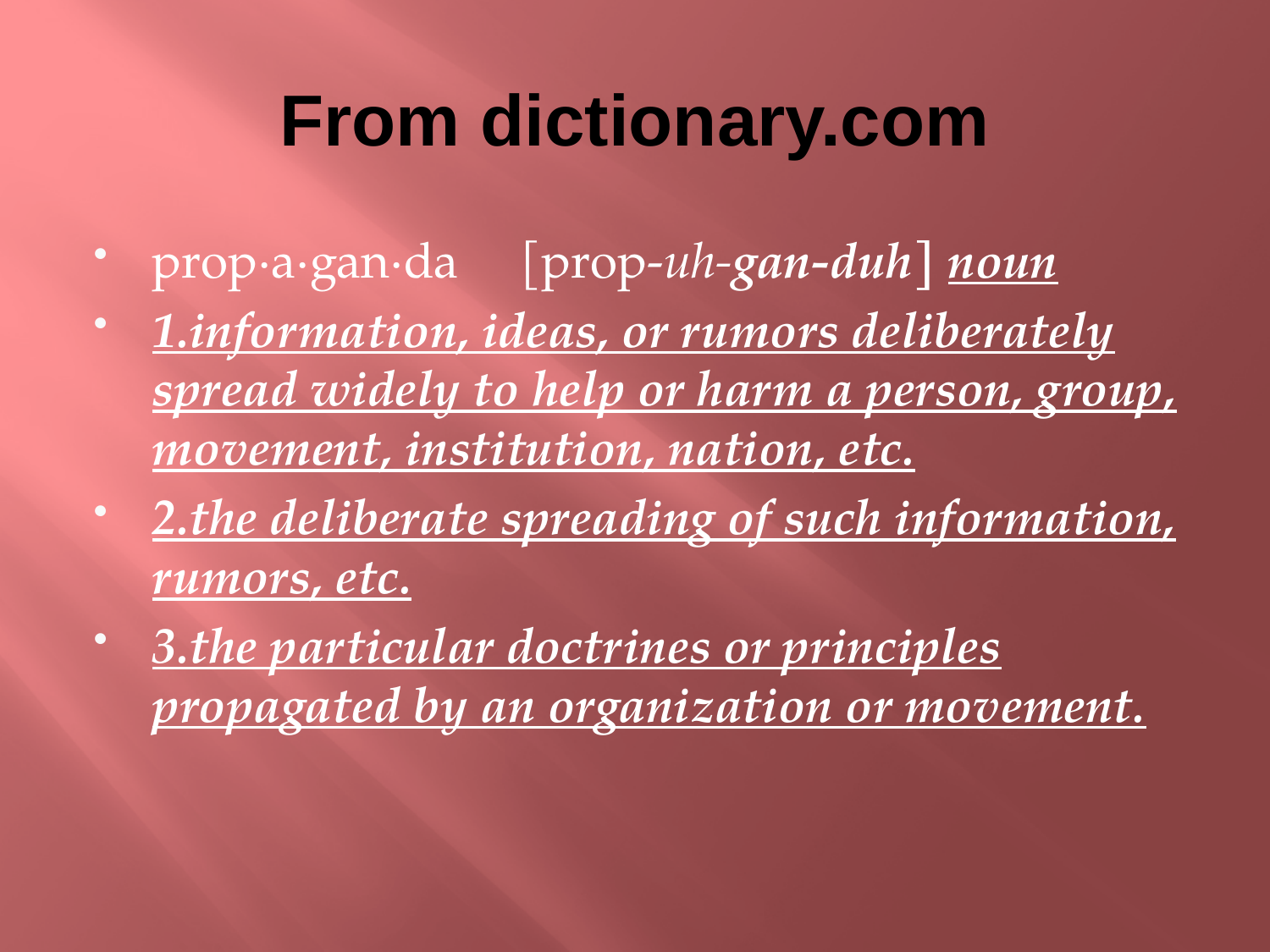

# From dictionary.com
prop·a·gan·da   [prop-uh-gan-duh] noun
1.information, ideas, or rumors deliberately spread widely to help or harm a person, group, movement, institution, nation, etc.
2.the deliberate spreading of such information, rumors, etc.
3.the particular doctrines or principles propagated by an organization or movement.